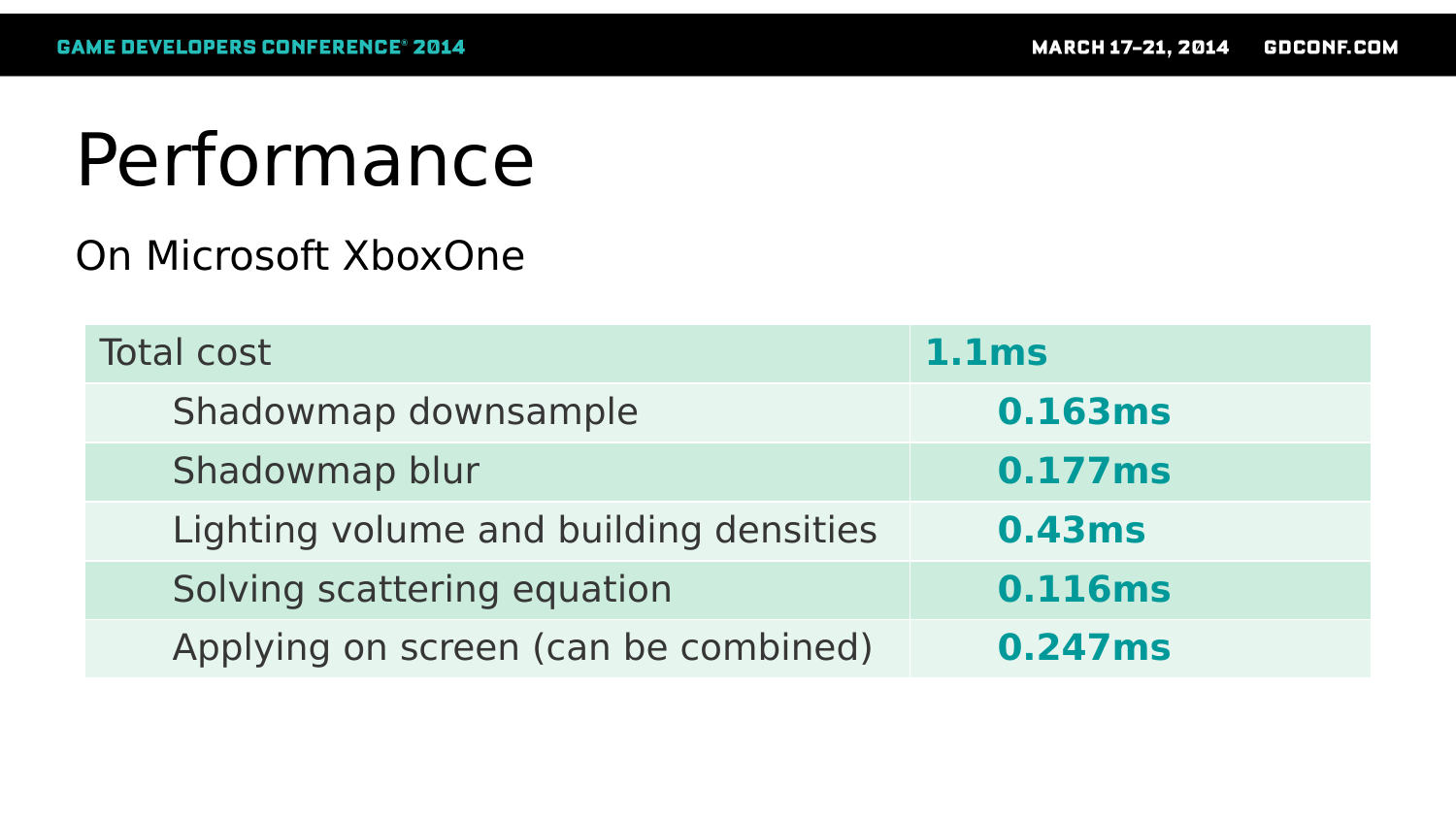

# Performance On Microsoft XboxOne
| Total cost | 1.1ms |
| --- | --- |
| Shadowmap downsample | 0.163ms |
| Shadowmap blur | 0.177ms |
| Lighting volume and building densities | 0.43ms |
| Solving scattering equation | 0.116ms |
| Applying on screen (can be combined) | 0.247ms |